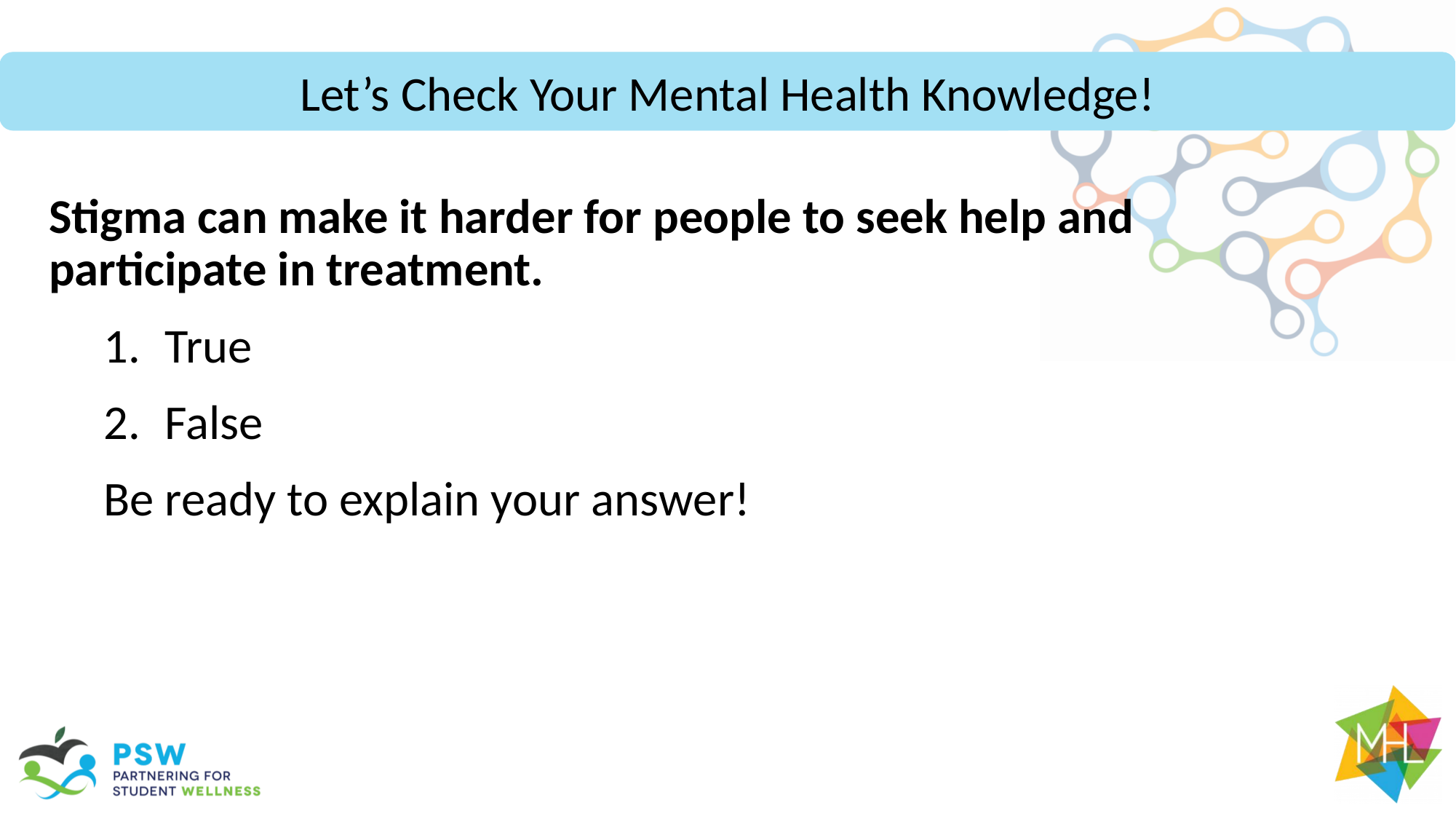

Let’s Check Your Mental Health Knowledge!
Stigma can make it harder for people to seek help and participate in treatment.
True
False
Be ready to explain your answer!